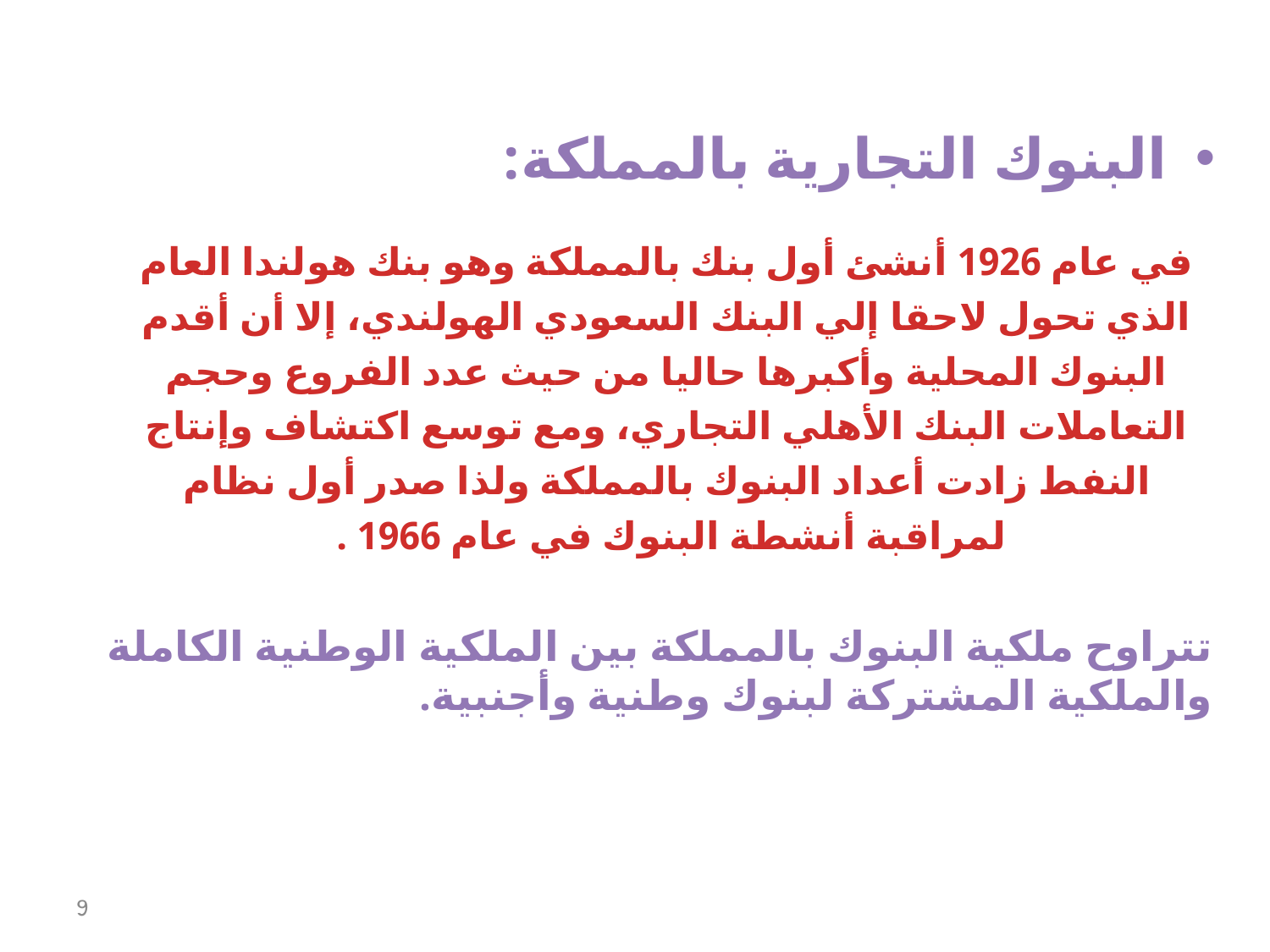

البنوك التجارية بالمملكة:
في عام 1926 أنشئ أول بنك بالمملكة وهو بنك هولندا العام الذي تحول لاحقا إلي البنك السعودي الهولندي، إلا أن أقدم البنوك المحلية وأكبرها حاليا من حيث عدد الفروع وحجم التعاملات البنك الأهلي التجاري، ومع توسع اكتشاف وإنتاج النفط زادت أعداد البنوك بالمملكة ولذا صدر أول نظام لمراقبة أنشطة البنوك في عام 1966 .

تتراوح ملكية البنوك بالمملكة بين الملكية الوطنية الكاملة والملكية المشتركة لبنوك وطنية وأجنبية.
9